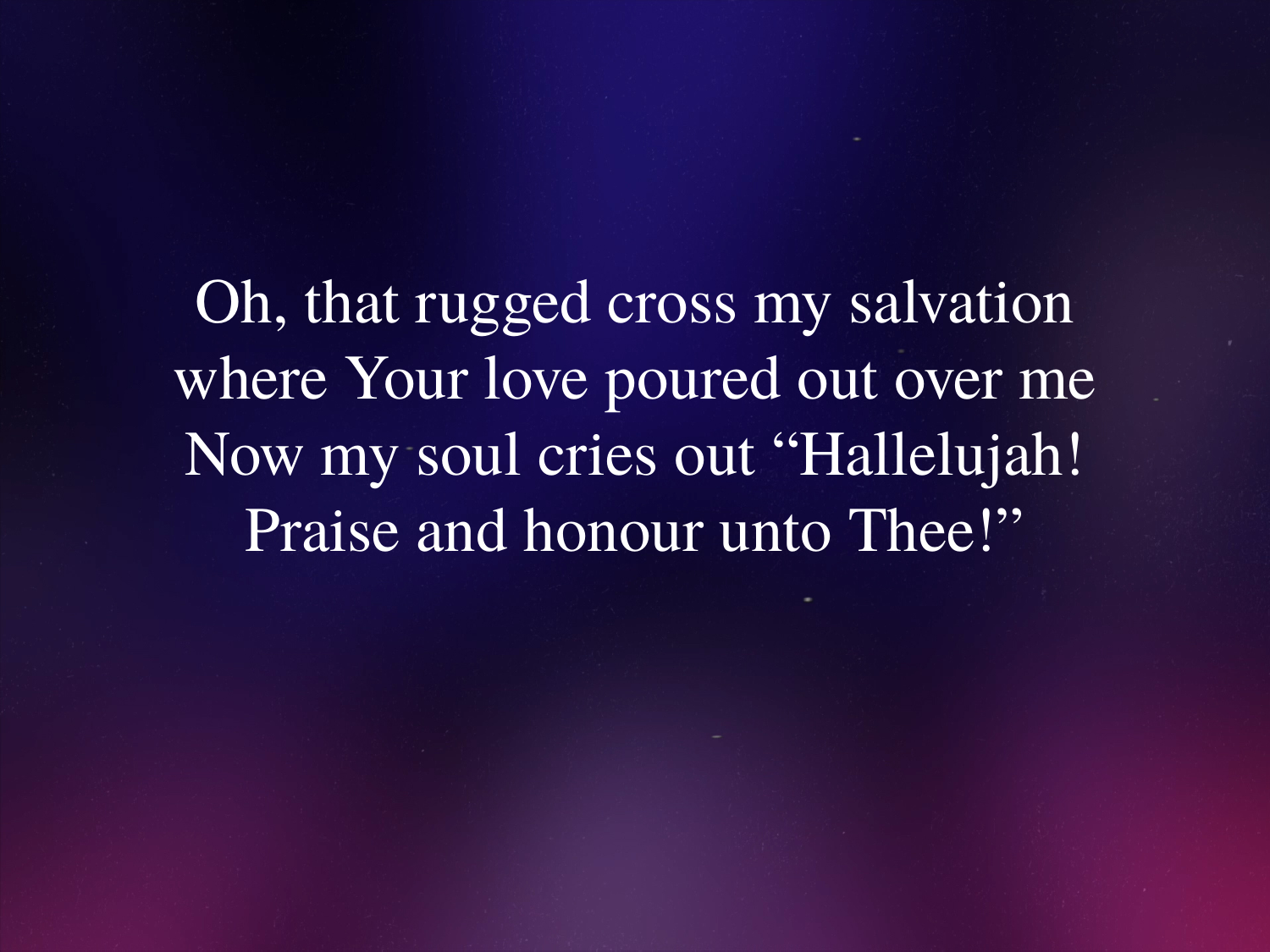

# Oh, that rugged cross my salvation where Your love poured out over me Now my soul cries out “Hallelujah! Praise and honour unto Thee!”